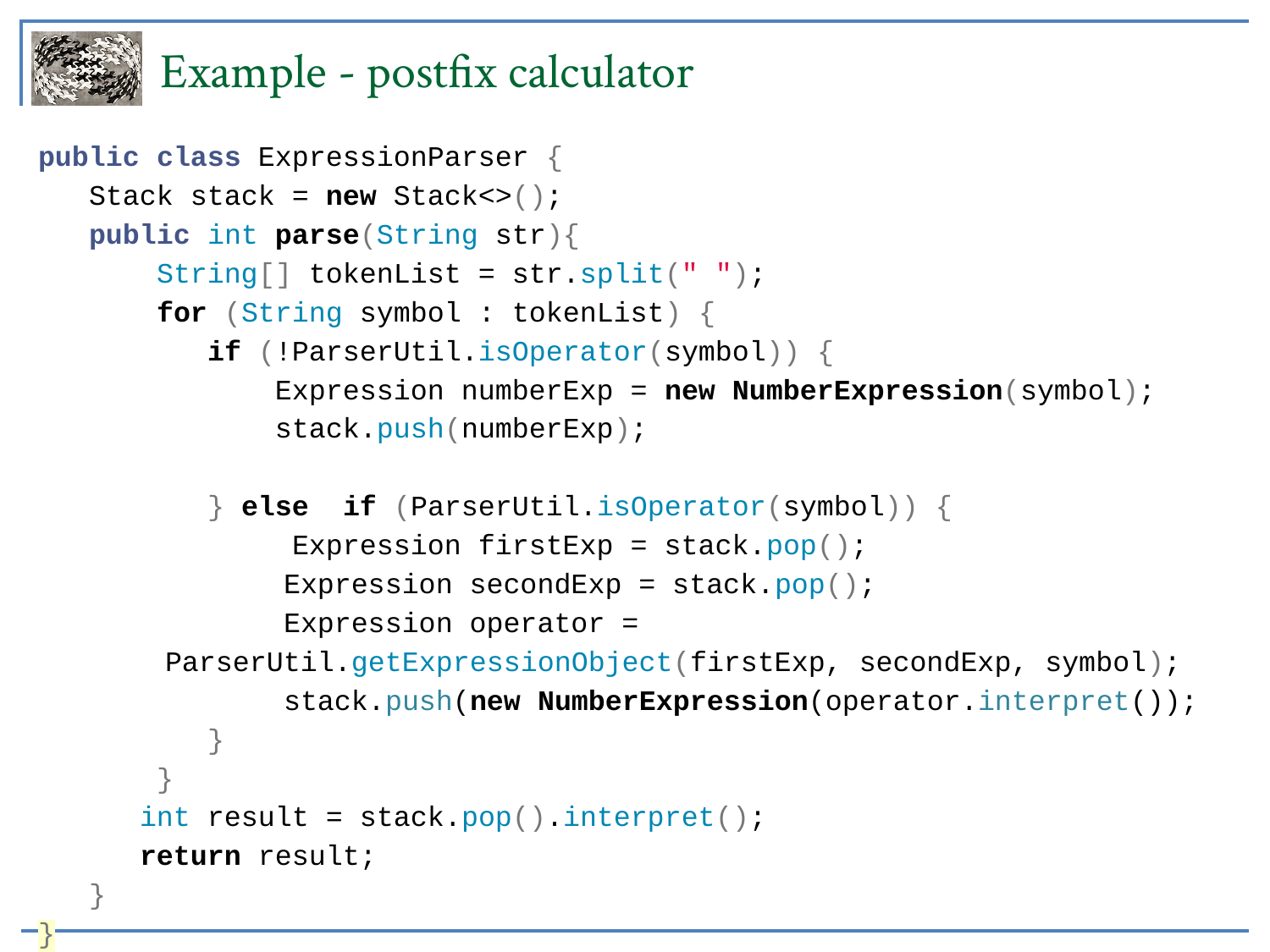

Example - postfix calculator

public class ExpressionParser {
   Stack stack = new Stack<>();
   public int parse(String str){
       String[] tokenList = str.split(" ");
       for (String symbol : tokenList) {
          if (!ParserUtil.isOperator(symbol)) {
              Expression numberExp = new NumberExpression(symbol);
              stack.push(numberExp);

          } else  if (ParserUtil.isOperator(symbol)) {
               Expression firstExp = stack.pop();
       	       Expression secondExp = stack.pop();
       Expression operator =
ParserUtil.getExpressionObject(firstExp, secondExp, symbol);
       stack.push(new NumberExpression(operator.interpret());
          }
       }
      int result = stack.pop().interpret();
      return result;
   }
}